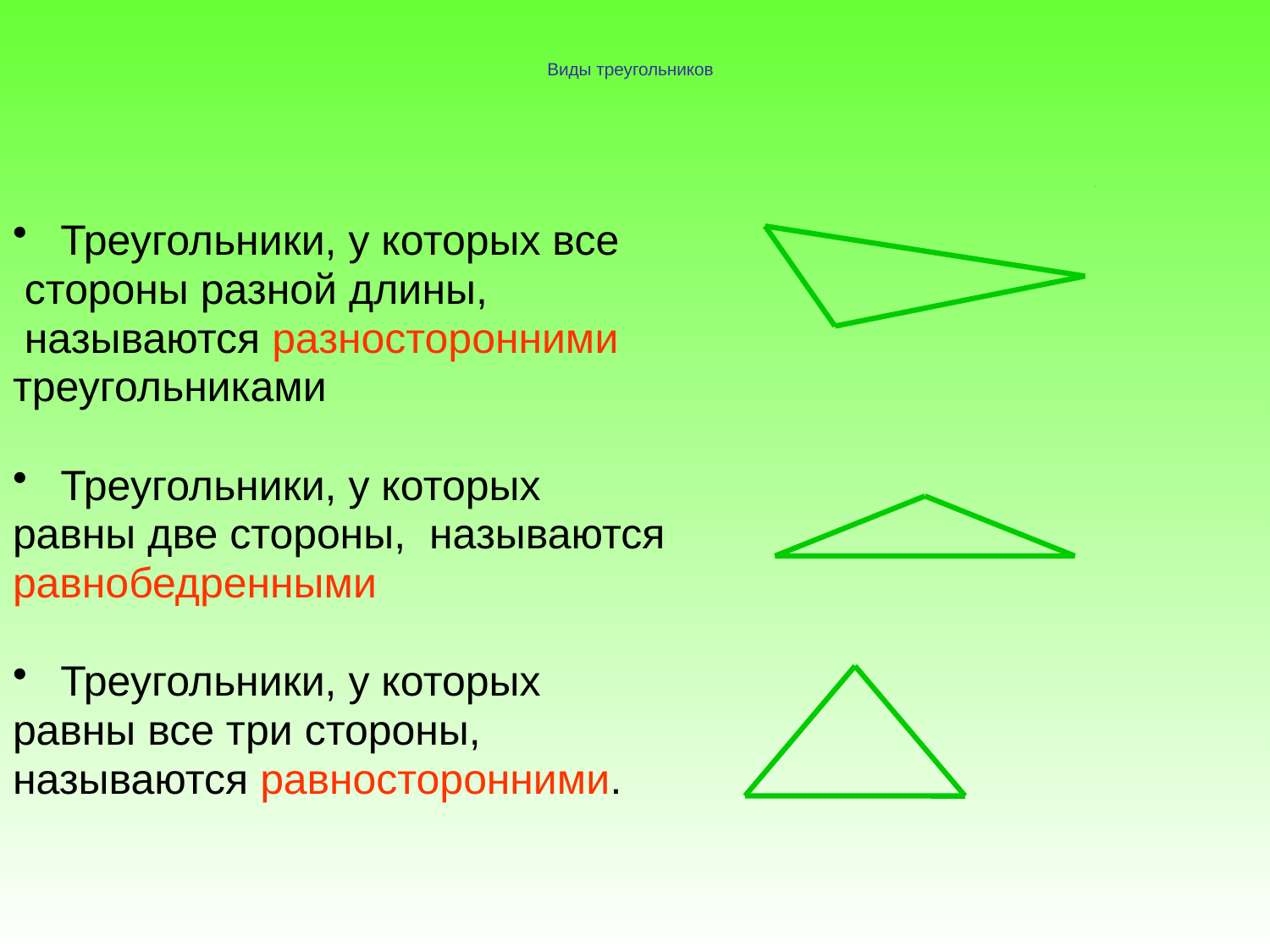

# Виды треугольников

Треугольники, у которых все
 стороны разной длины,
 называются разносторонними
треугольниками

Треугольники, у которых
равны две стороны,  называются
равнобедренными

Треугольники, у которых
равны все три стороны,
называются равносторонними.